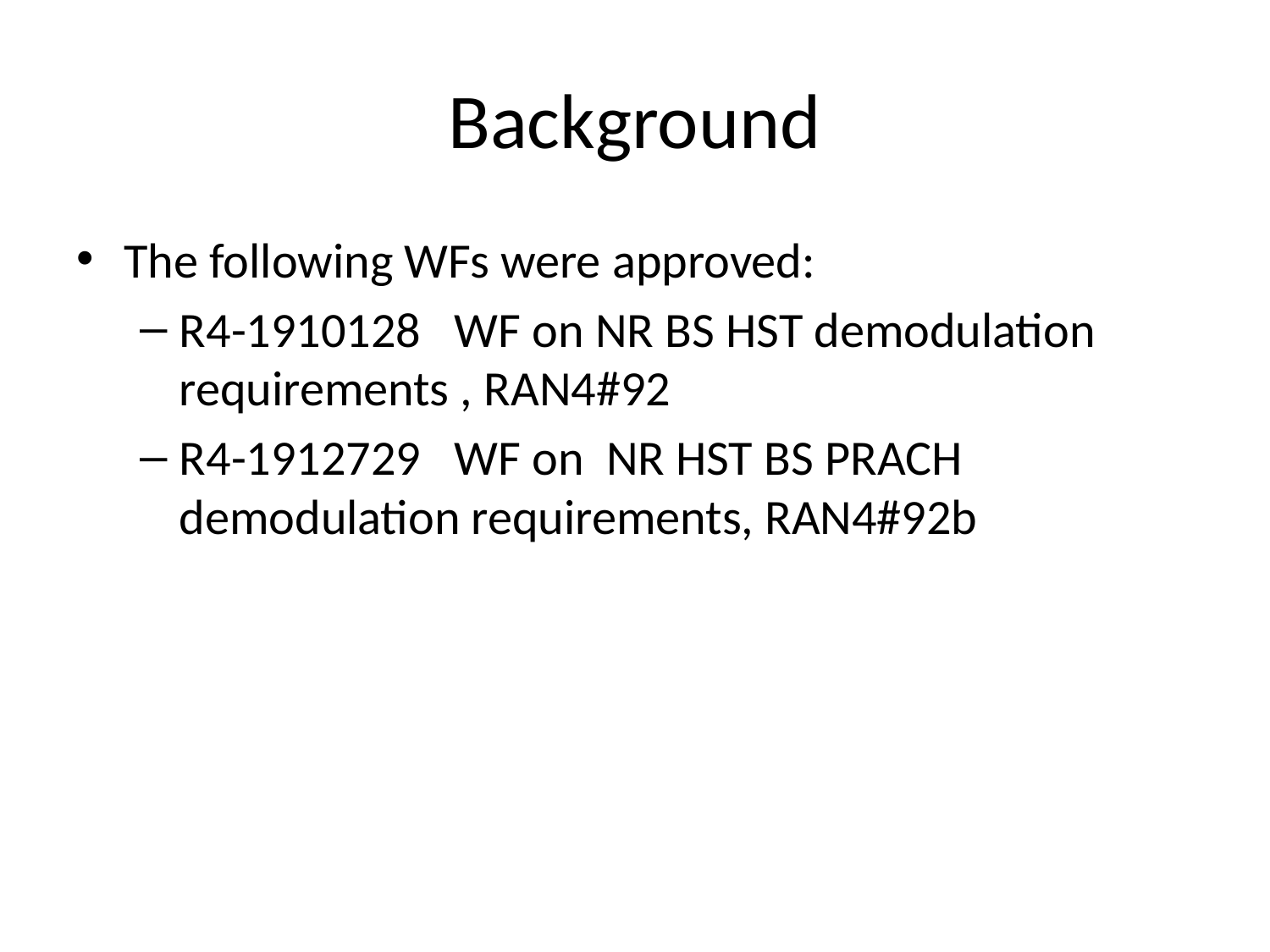

# Background
The following WFs were approved:
R4-1910128   WF on NR BS HST demodulation requirements , RAN4#92
R4-1912729   WF on  NR HST BS PRACH demodulation requirements, RAN4#92b